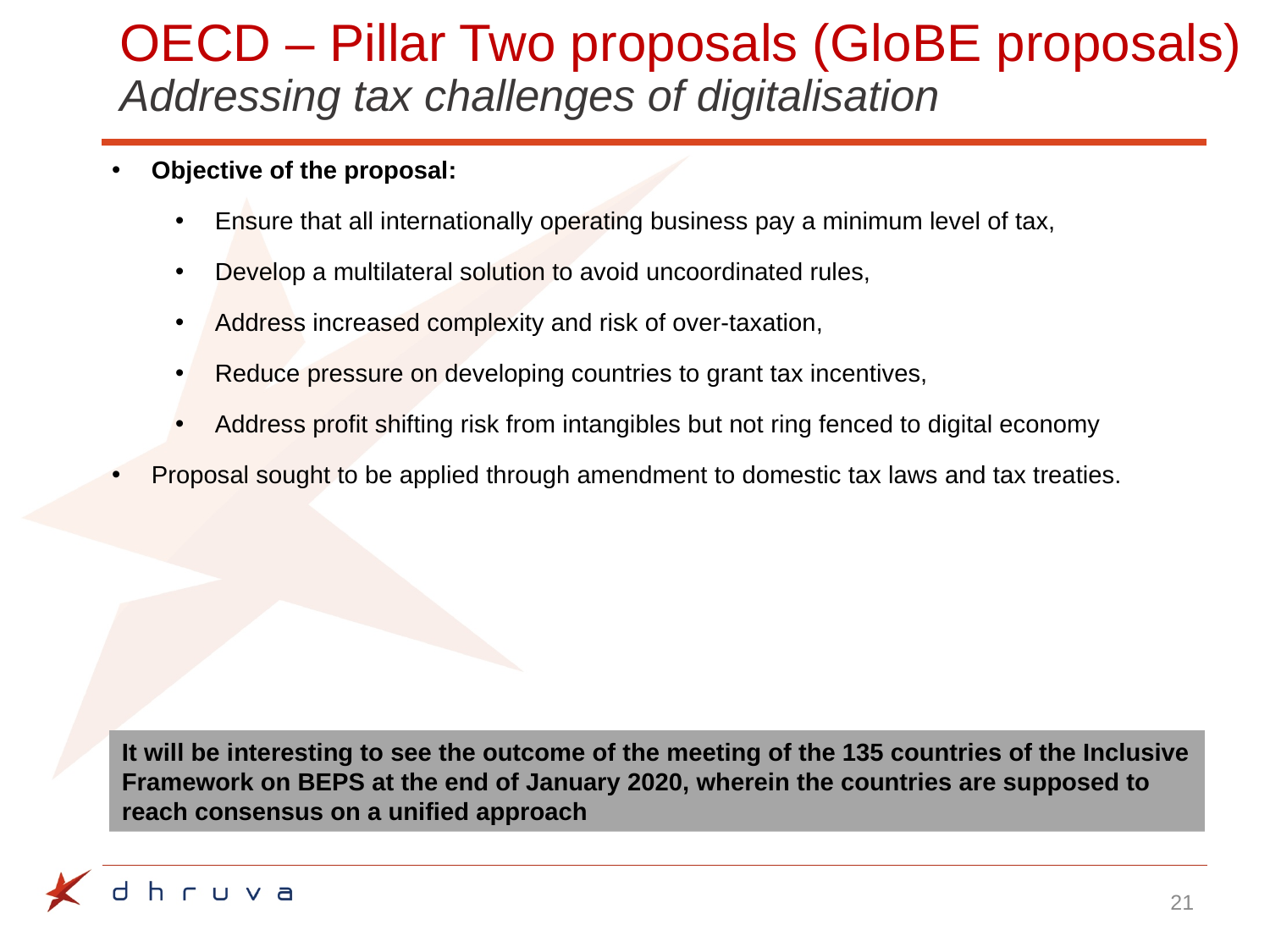

# OECD – Pillar Two proposals (GloBE proposals) Addressing tax challenges of digitalisation
Objective of the proposal:
Ensure that all internationally operating business pay a minimum level of tax,
Develop a multilateral solution to avoid uncoordinated rules,
Address increased complexity and risk of over-taxation,
Reduce pressure on developing countries to grant tax incentives,
Address profit shifting risk from intangibles but not ring fenced to digital economy
Proposal sought to be applied through amendment to domestic tax laws and tax treaties.

It will be interesting to see the outcome of the meeting of the 135 countries of the Inclusive Framework on BEPS at the end of January 2020, wherein the countries are supposed to reach consensus on a unified approach
21